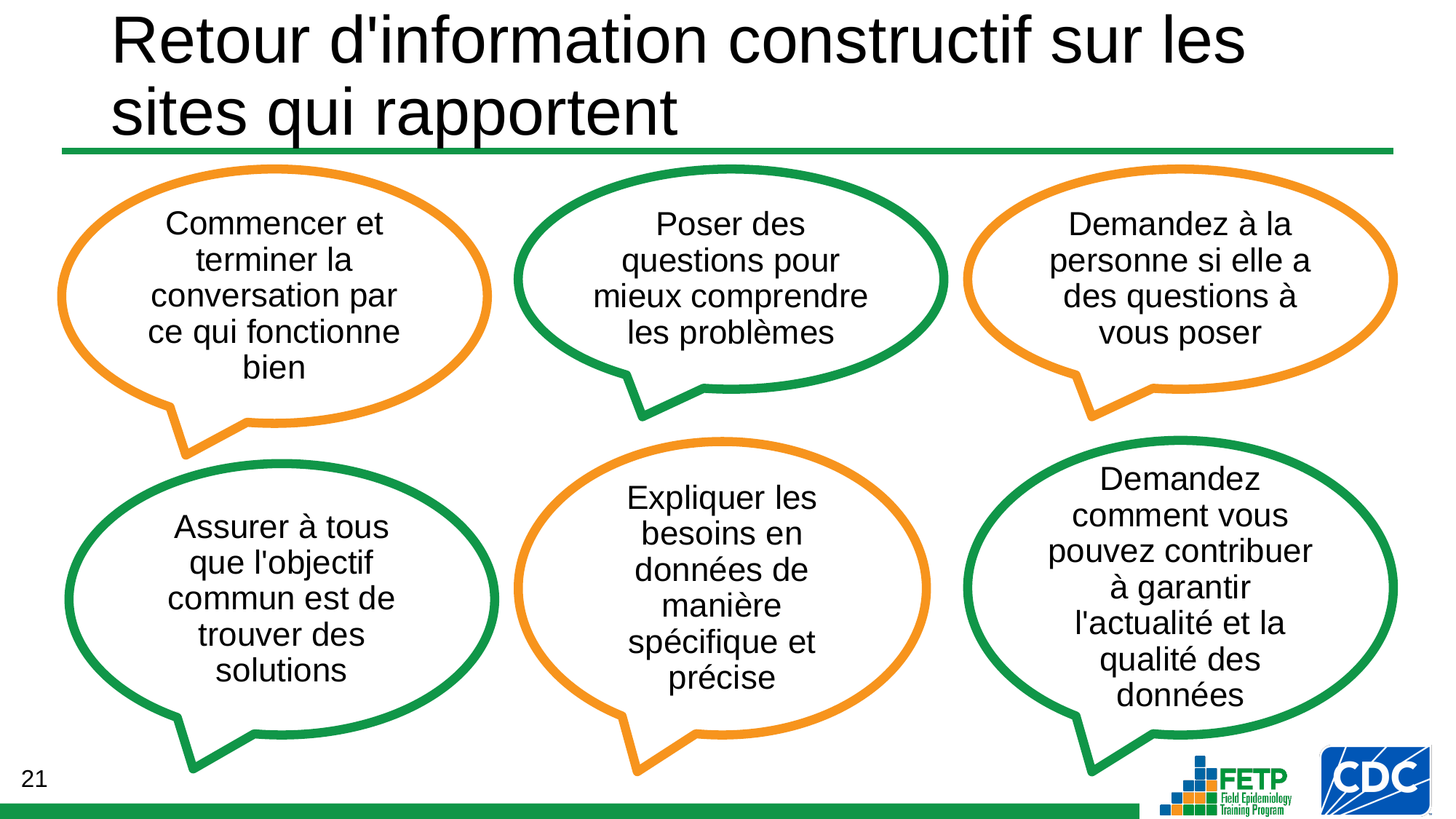

# Retour d'information constructif sur les sites qui rapportent
Commencer et terminer la conversation par ce qui fonctionne bien
Poser des questions pour mieux comprendre les problèmes
Demandez à la personne si elle a des questions à vous poser
Demandez comment vous pouvez contribuer à garantir l'actualité et la qualité des données
Expliquer les besoins en données de manière spécifique et précise
Assurer à tous que l'objectif commun est de trouver des solutions